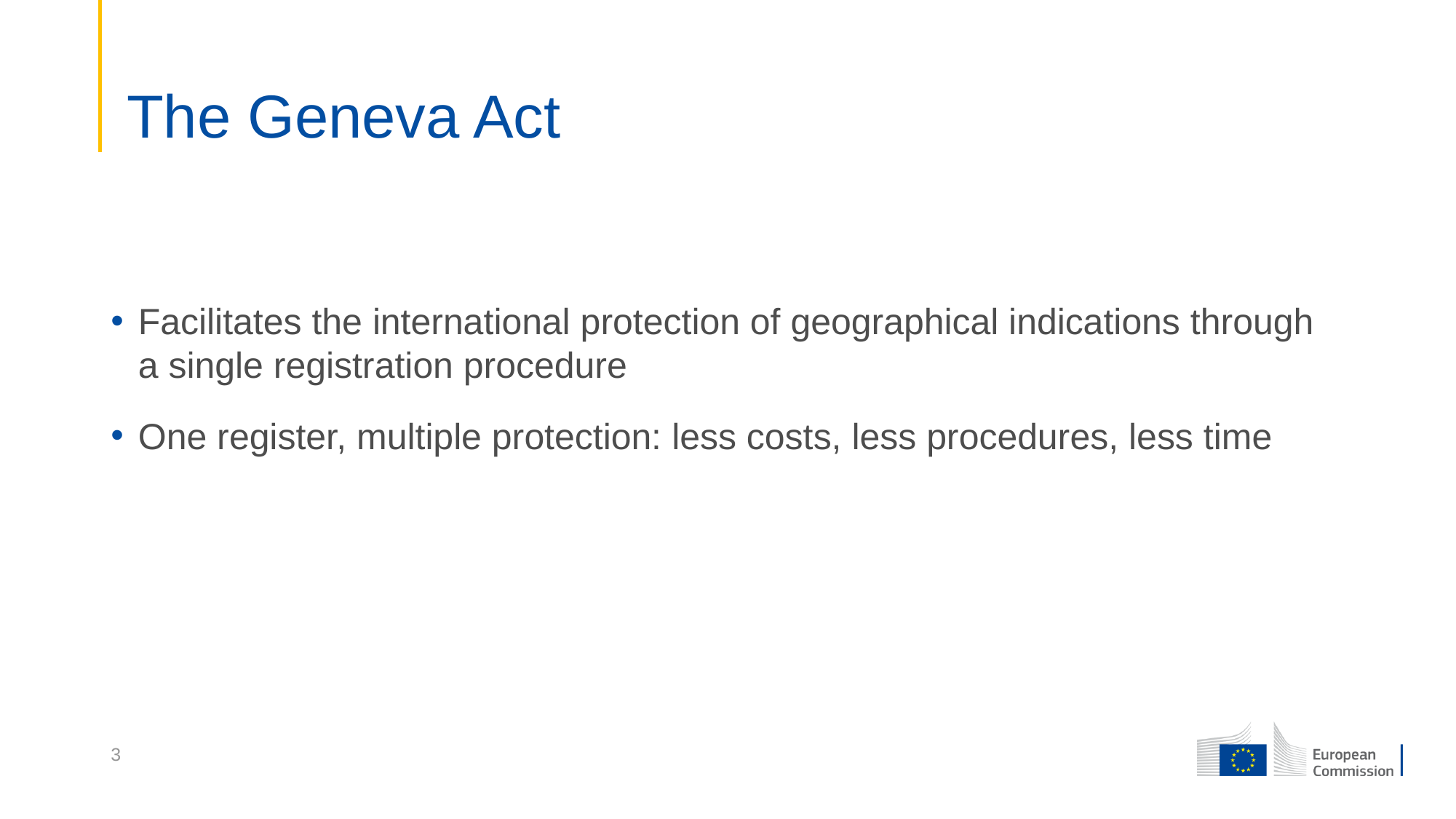

# The Geneva Act

Facilitates the international protection of geographical indications through
a single registration procedure
One register, multiple protection: less costs, less procedures, less time

3